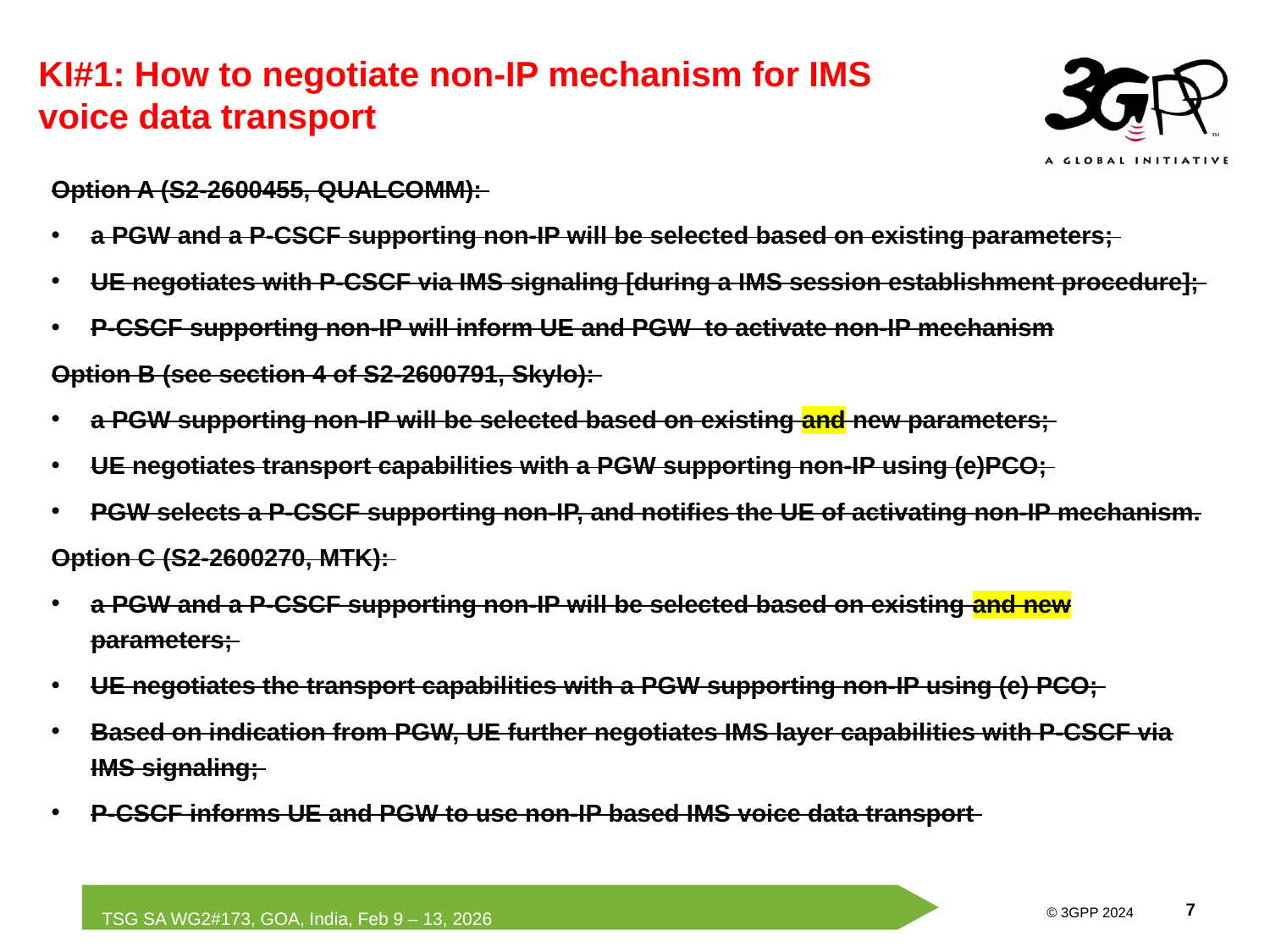

KI#1: How to negotiate non-IP mechanism for IMS voice data transport
Option A (S2-2600455, QUALCOMM):
a PGW and a P-CSCF supporting non-IP will be selected based on existing parameters;
UE negotiates with P-CSCF via IMS signaling [during a IMS session establishment procedure];
P-CSCF supporting non-IP will inform UE and PGW  to activate non-IP mechanism
Option B (see section 4 of S2-2600791, Skylo):
a PGW supporting non-IP will be selected based on existing and new parameters;
UE negotiates transport capabilities with a PGW supporting non-IP using (e)PCO;
PGW selects a P-CSCF supporting non-IP, and notifies the UE of activating non-IP mechanism.
Option C (S2-2600270, MTK):
a PGW and a P-CSCF supporting non-IP will be selected based on existing and new parameters;
UE negotiates the transport capabilities with a PGW supporting non-IP using (e) PCO;
Based on indication from PGW, UE further negotiates IMS layer capabilities with P-CSCF via IMS signaling;
P-CSCF informs UE and PGW to use non-IP based IMS voice data transport